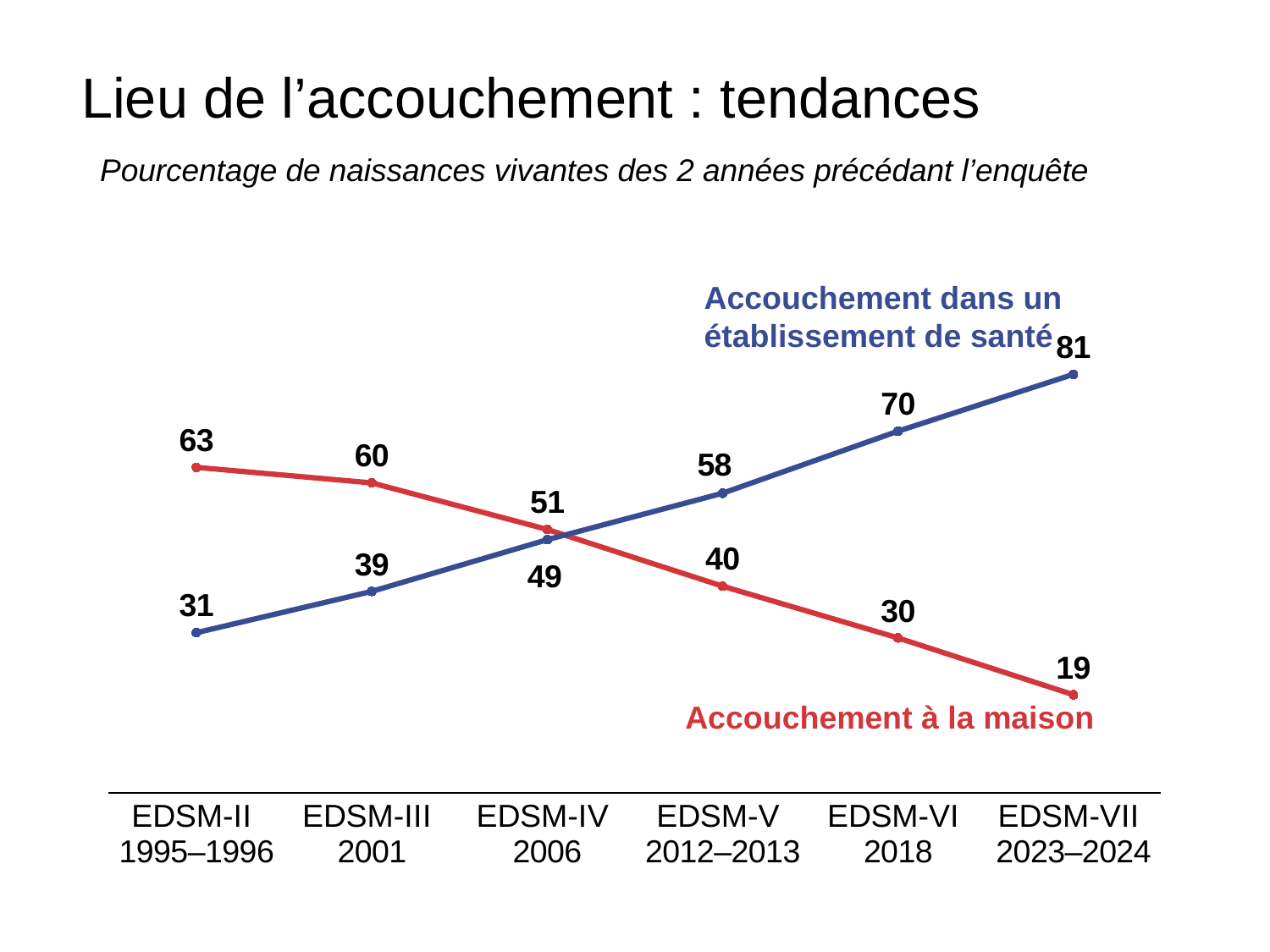

# Lieu de l’accouchement : tendances
Pourcentage de naissances vivantes des 2 années précédant l’enquête

### Chart

| Category | Maison | Établissement de santé |
|---|---|---|
| EDSM-II
1995–1996 | 63.0 | 31.0 |
| EDSM-III
2001 | 60.0 | 39.0 |
| EDSM-IV
2006 | 51.0 | 49.0 |
| EDSM-V
2012–2013 | 40.0 | 58.0 |
| EDSM-VI
2018 | 30.0 | 70.0 |
| EDSM-VII
2023–2024 | 19.0 | 81.0 |
Accouchement dans un établissement de santé
Accouchement à la maison